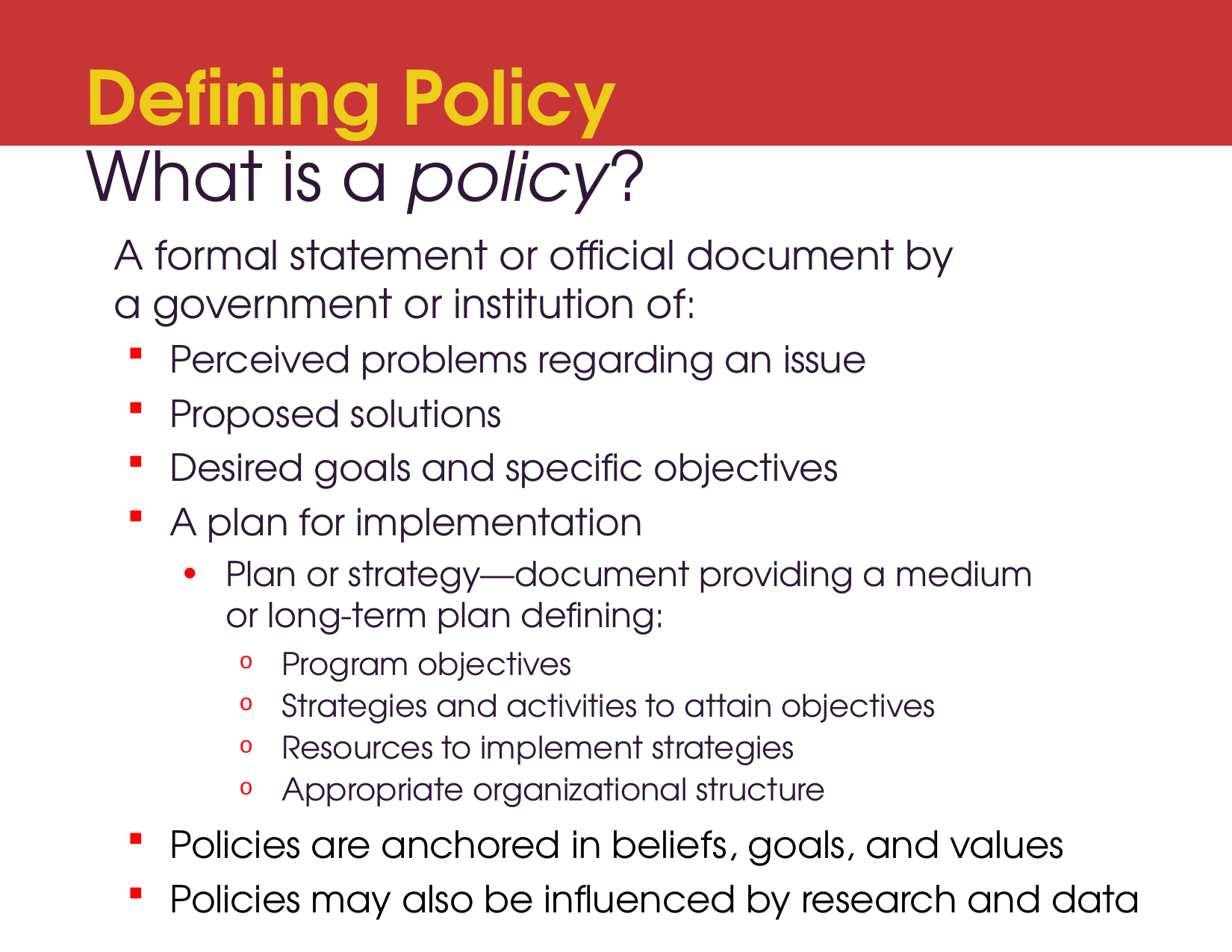

# Defining Policy
What is a policy?
A formal statement or official document by
a government or institution of:
Perceived problems regarding an issue
Proposed solutions
Desired goals and specific objectives
A plan for implementation
Plan or strategy—document providing a medium
or long-term plan defining:
Program objectives
Strategies and activities to attain objectives
Resources to implement strategies
Appropriate organizational structure
Policies are anchored in beliefs, goals, and values
Policies may also be influenced by research and data